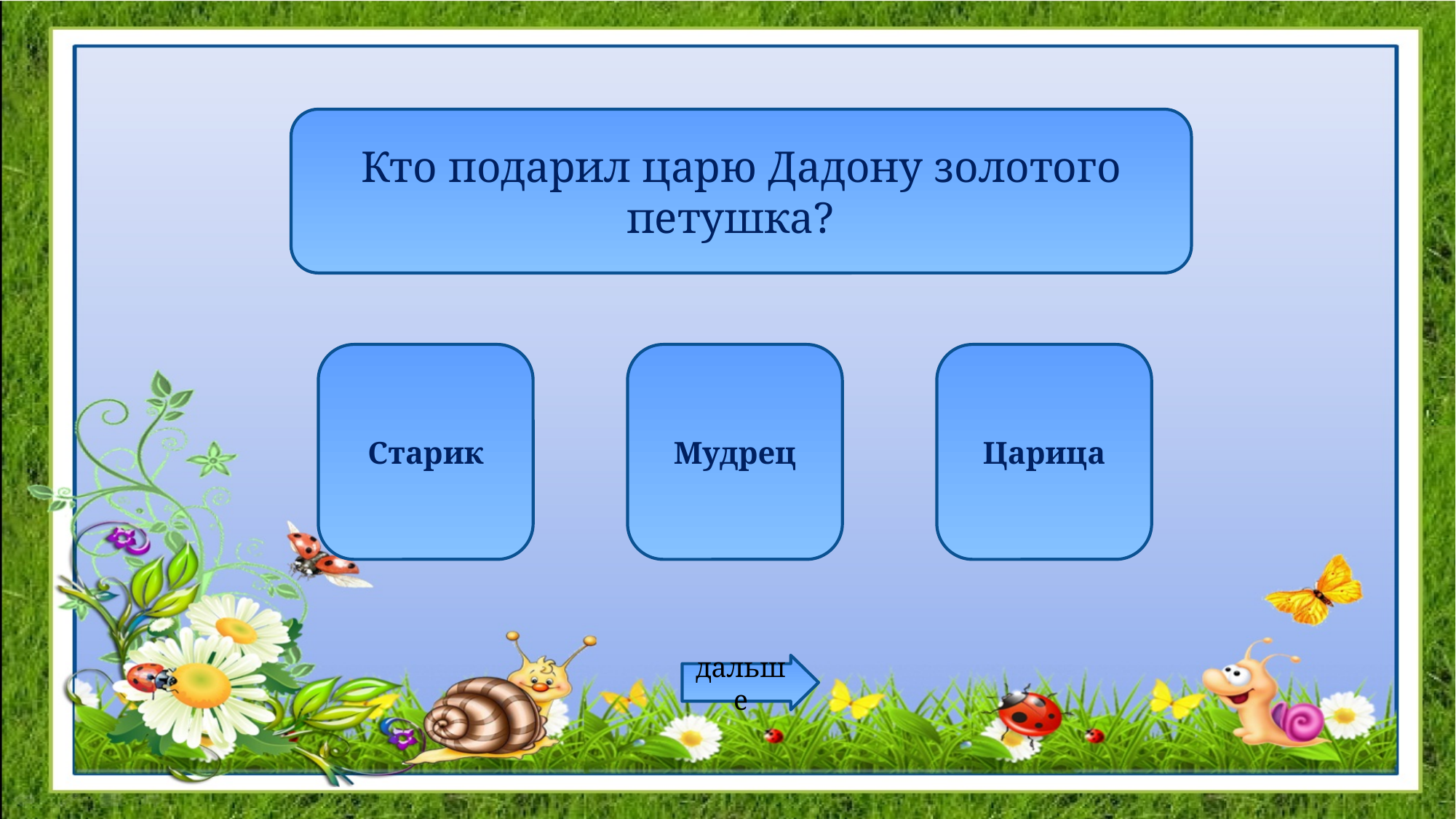

Кто подарил царю Дадону золотого петушка?
Старик
Мудрец
Царица
дальше